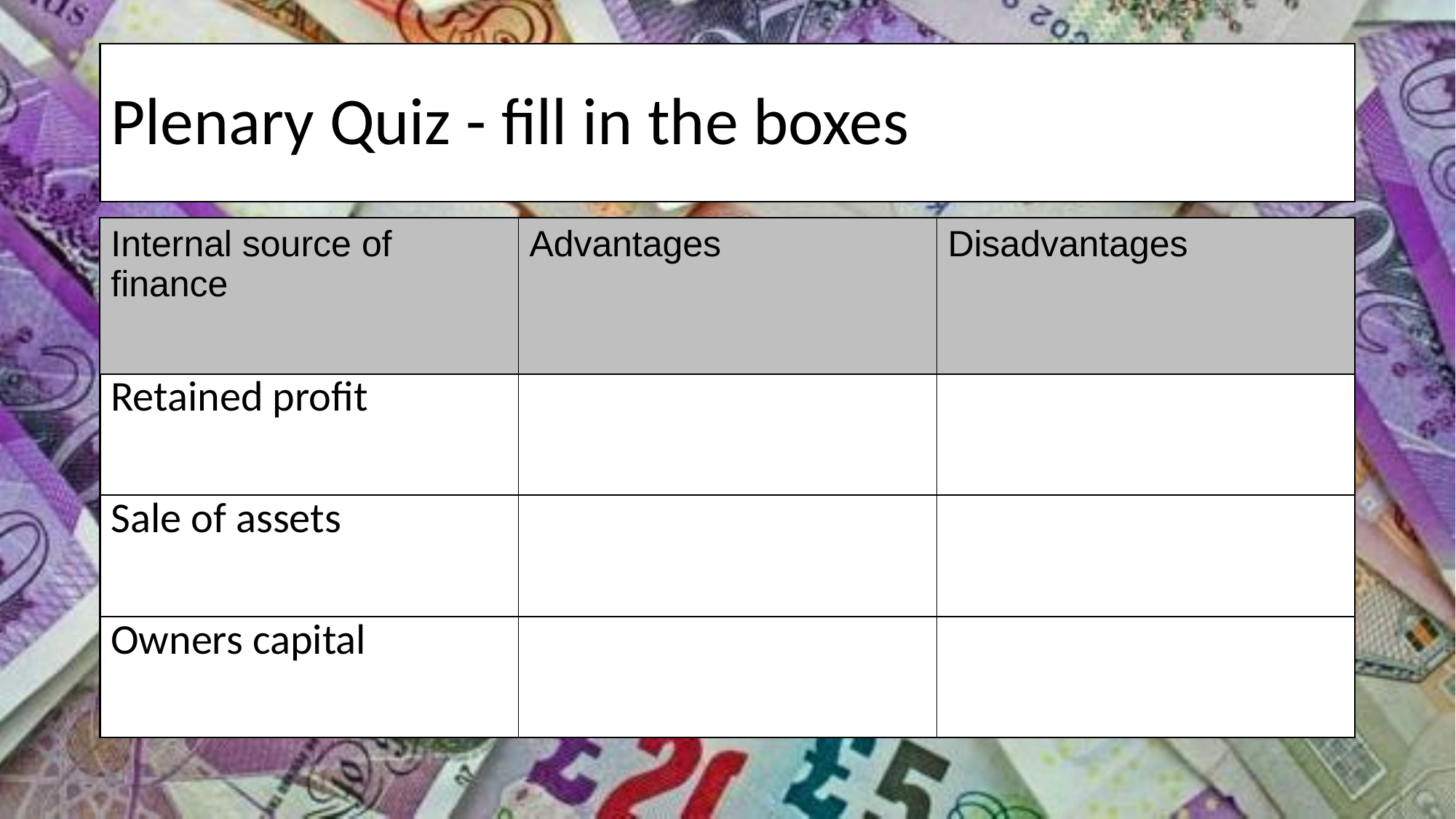

# Plenary Quiz - fill in the boxes
| Internal source of finance | Advantages | Disadvantages |
| --- | --- | --- |
| Retained profit |  |  |
| Sale of assets |  |  |
| Owners capital |  |  |